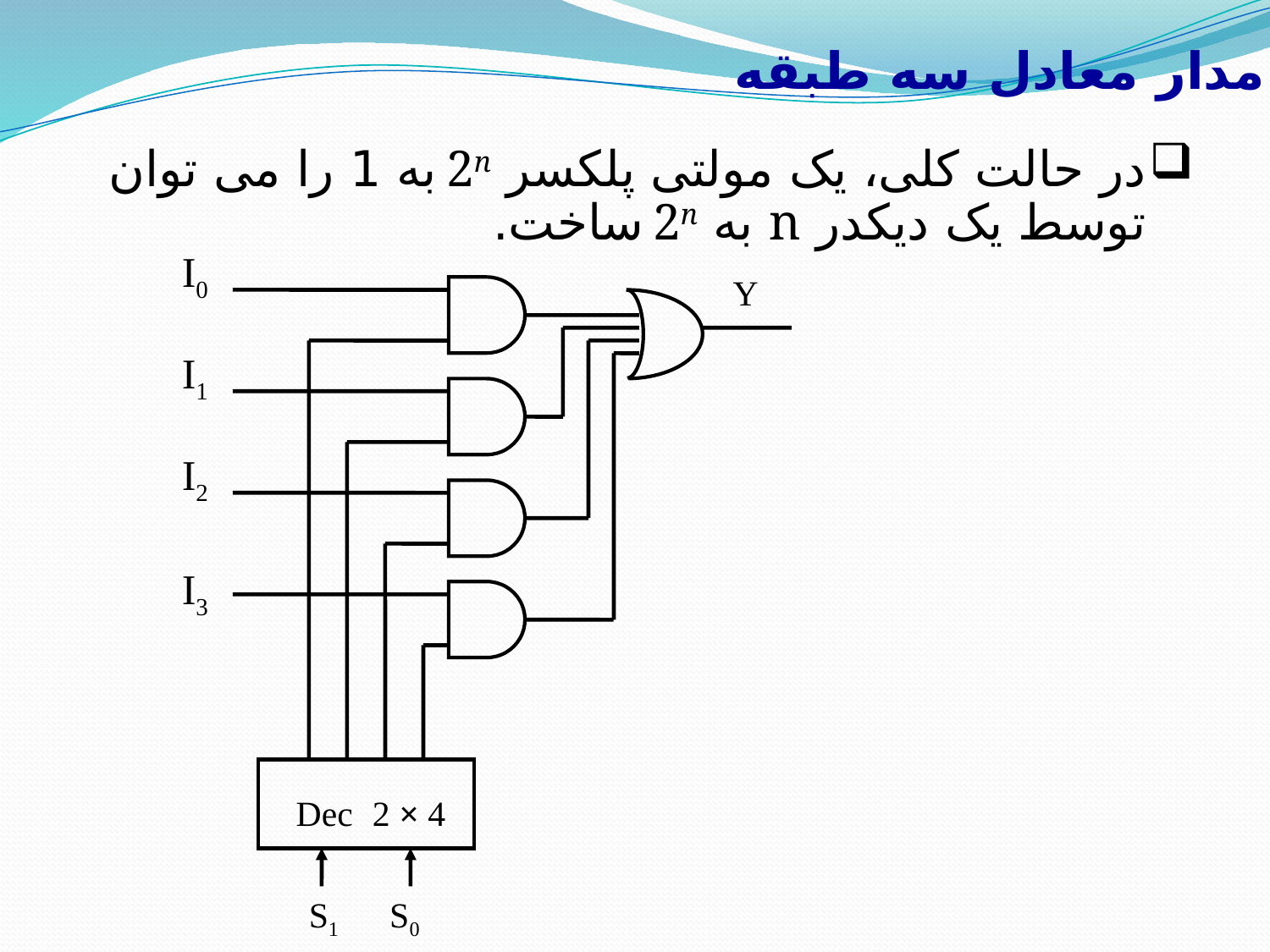

- مدار معادل سه طبقه

در حالت کلی، یک مولتی پلکسر 2n به 1 را می توان توسط یک دیکدر n به 2n ساخت.
I0
  Y

I1

I2

I3

Dec
2 × 4

S1          S0